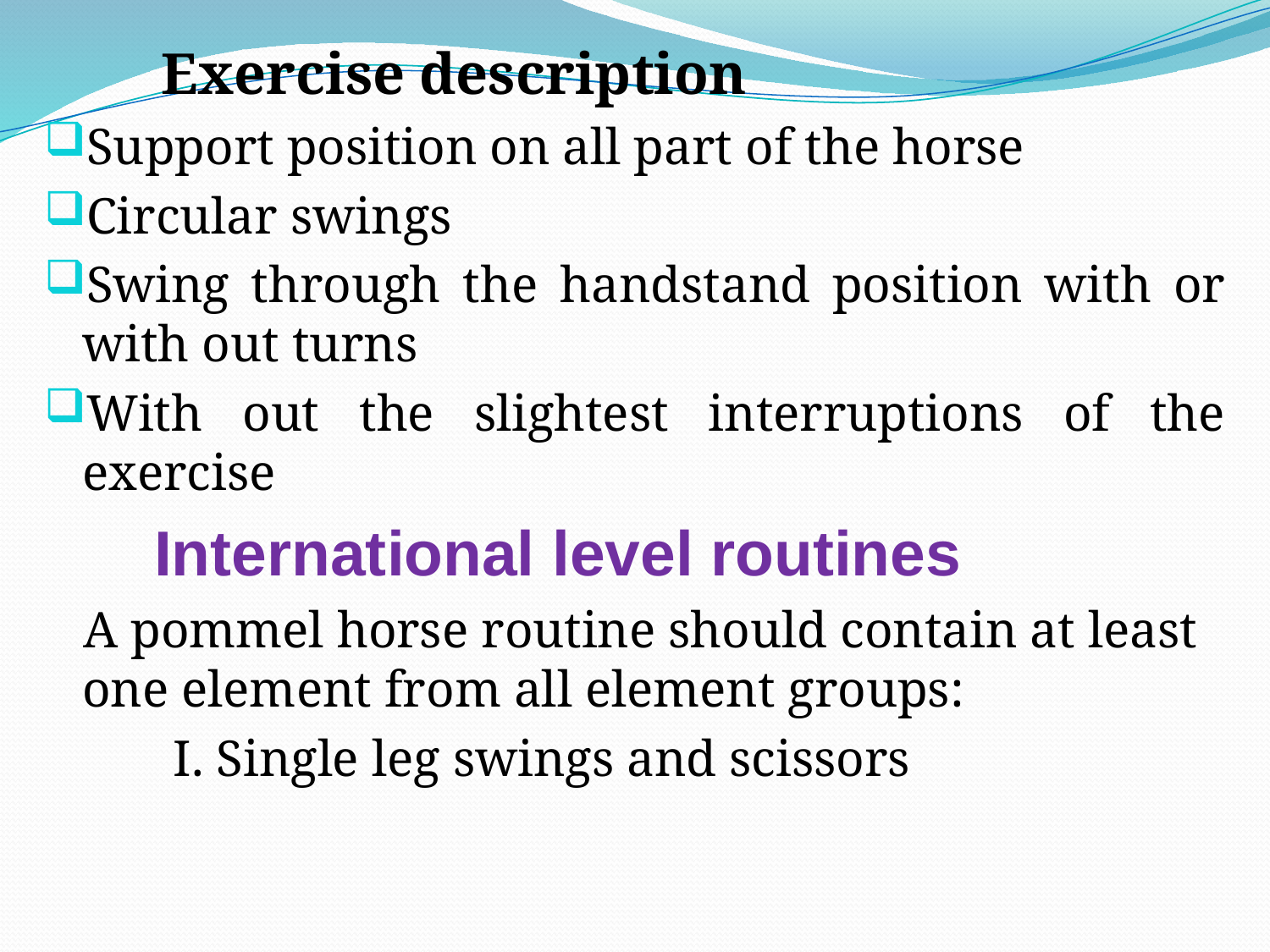

Exercise description
Support position on all part of the horse
Circular swings
Swing through the handstand position with or with out turns
With out the slightest interruptions of the exercise
        International level routines
   A pommel horse routine should contain at least one element from all element groups:
          I. Single leg swings and scissors